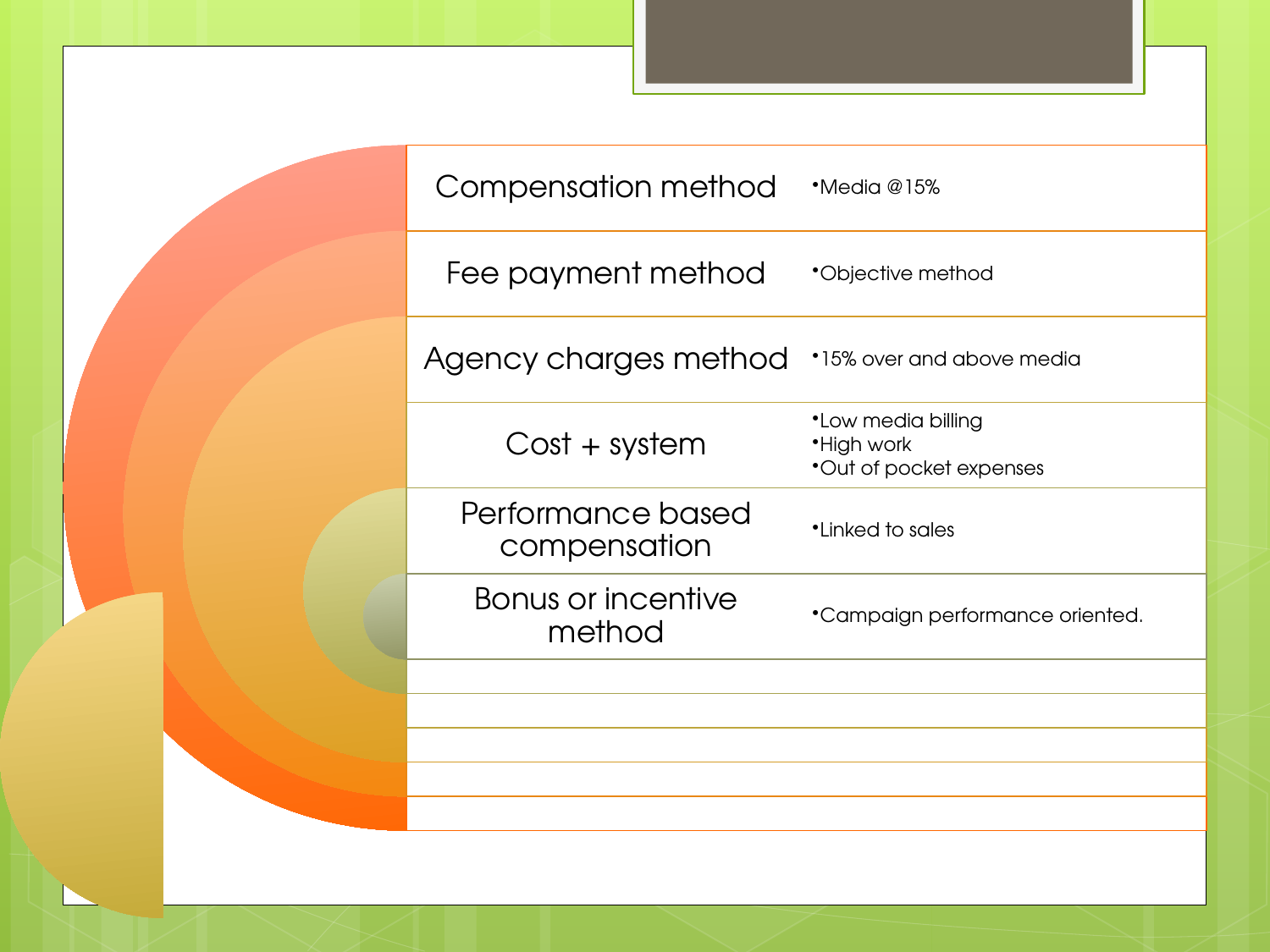

Compensation method
Fee payment method
Agency charges method
Cost + system
Performance based compensation
Bonus or incentive method
Media @15%
Objective method
15% over and above media
Low media billing
High work
Out of pocket expenses
Linked to sales
Campaign performance oriented.